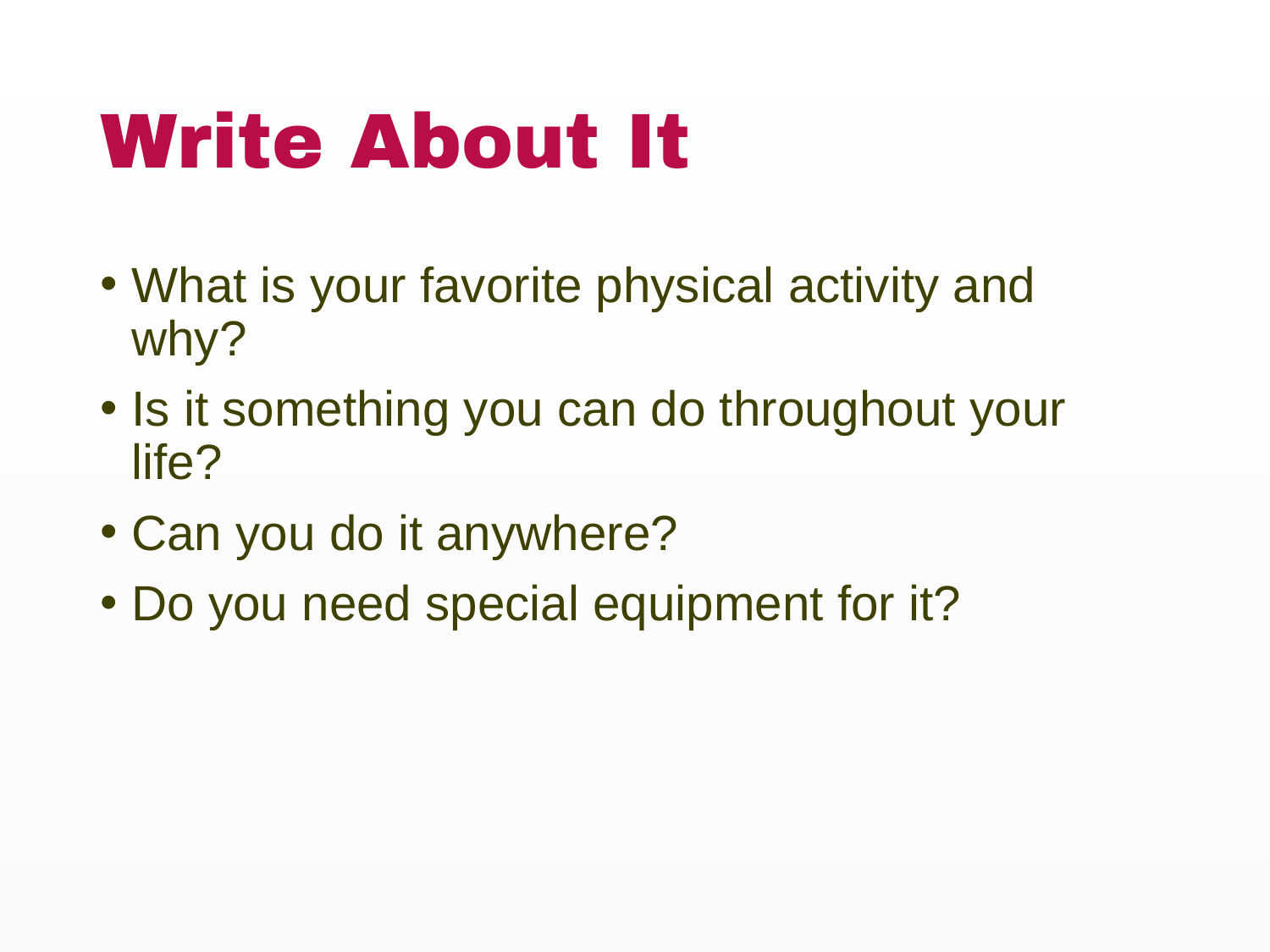

# Write About It
What is your favorite physical activity and why?
Is it something you can do throughout your life?
Can you do it anywhere?
Do you need special equipment for it?